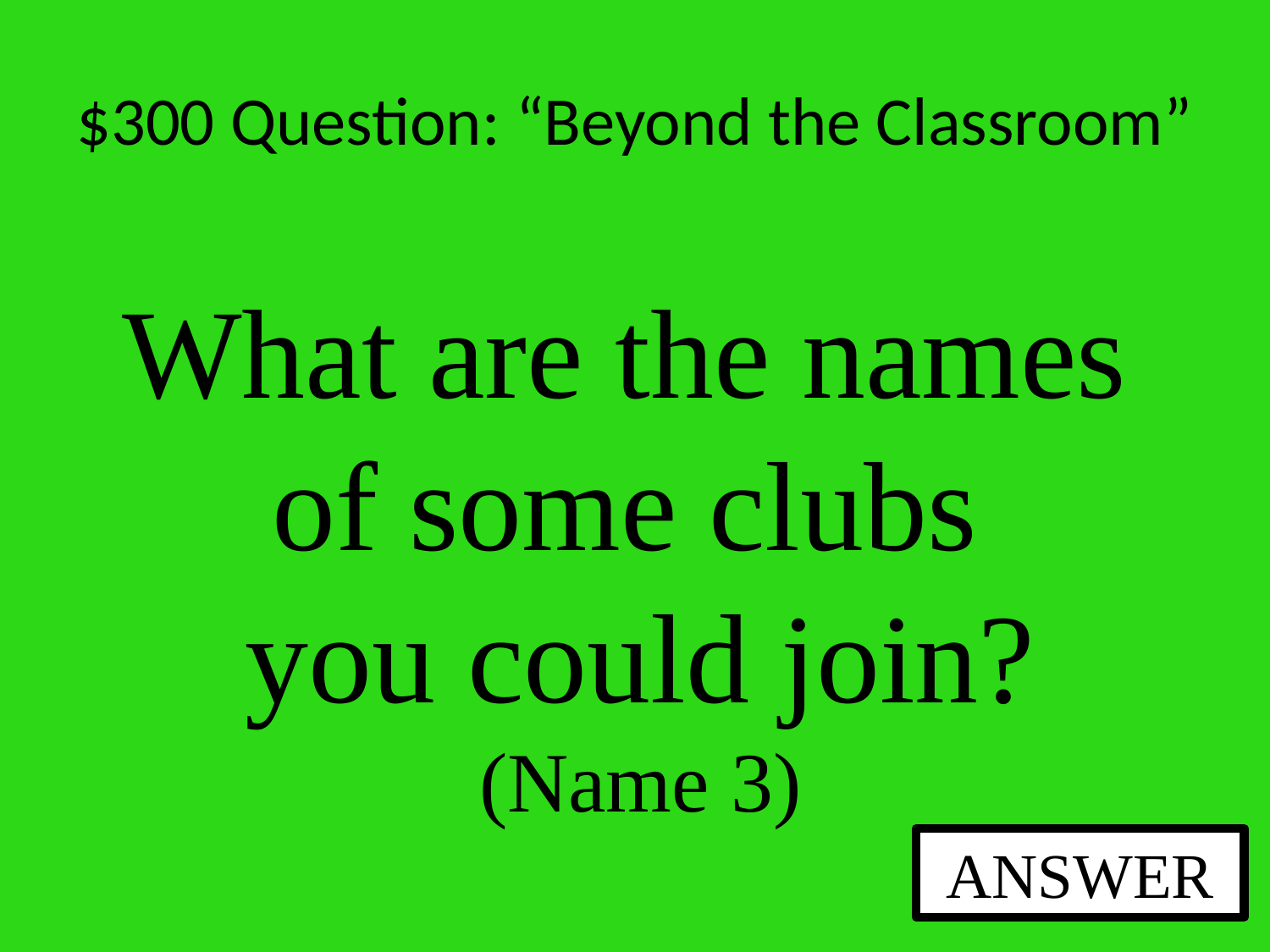

# $300 Question: “Beyond the Classroom”
What are the names
of some clubs
you could join?
(Name 3)
ANSWER